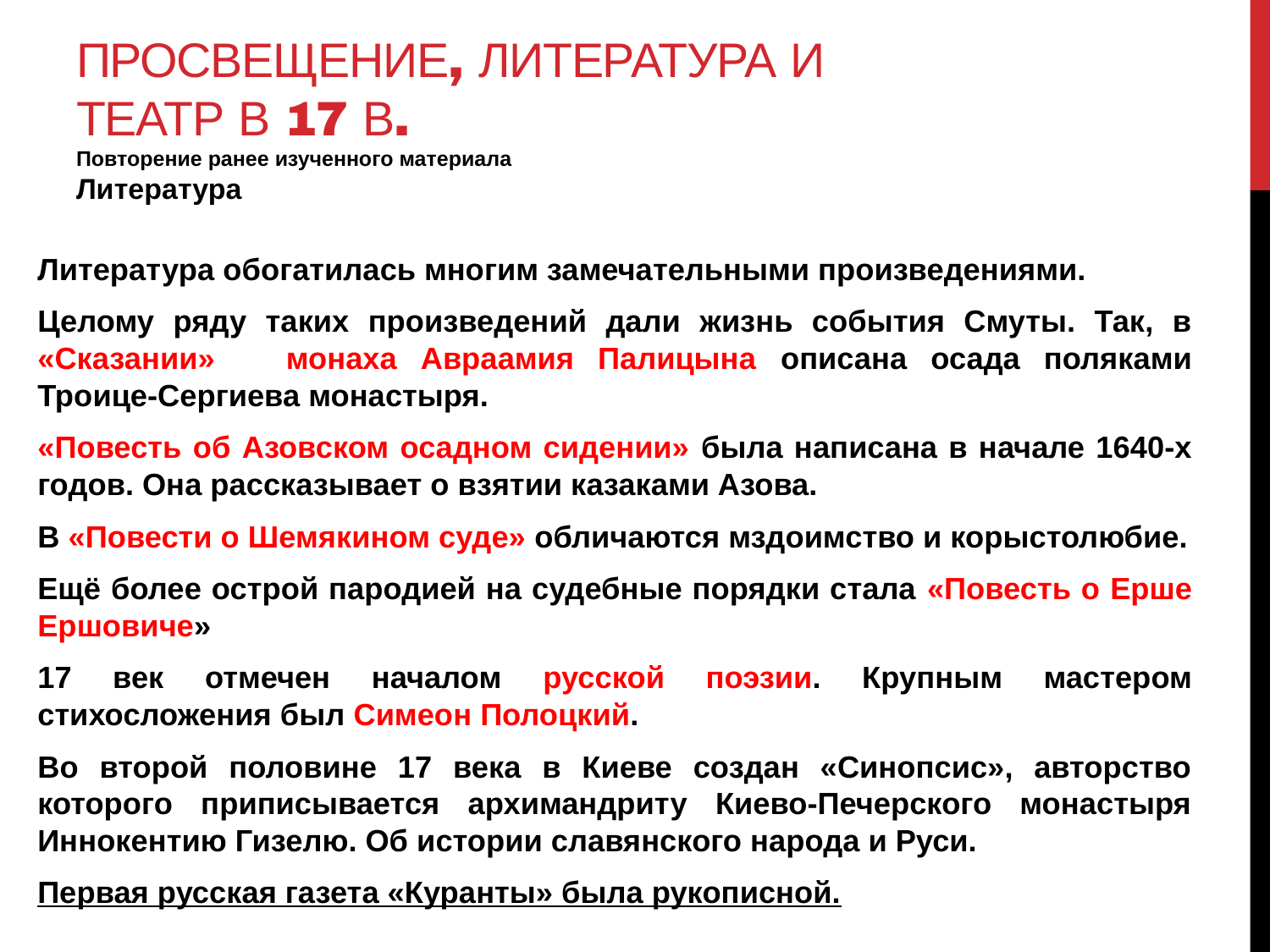

# Просвещение, литература и театр в 17 в. Повторение ранее изученного материала Литература
Литература обогатилась многим замечательными произведениями.
Целому ряду таких произведений дали жизнь события Смуты. Так, в «Сказании»   монаха Авраамия Палицына описана осада поляками Троице-Сергиева монастыря.
«Повесть об Азовском осадном сидении» была написана в начале 1640-х годов. Она рассказывает о взятии казаками Азова.
В «Повести о Шемякином суде» обличаются мздоимство и корыстолюбие.
Ещё более острой пародией на судебные порядки стала «Повесть о Ерше Ершовиче»
17 век отмечен началом русской поэзии. Крупным мастером стихосложения был Симеон Полоцкий.
Во второй половине 17 века в Киеве создан «Синопсис», авторство которого приписывается архимандриту Киево-Печерского монастыря Иннокентию Гизелю. Об истории славянского народа и Руси.
Первая русская газета «Куранты» была рукописной.